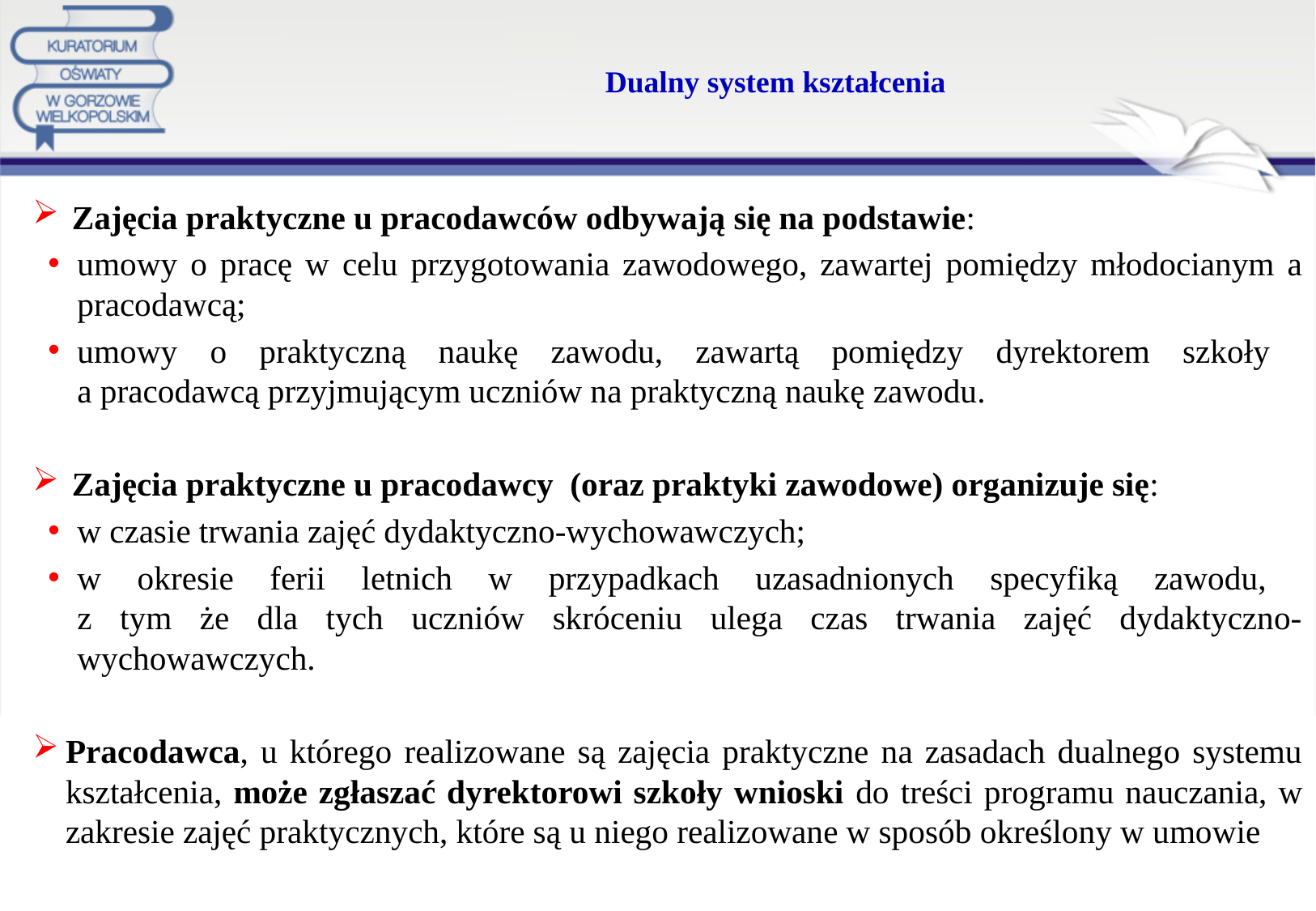

# Dualny system kształcenia
  Zajęcia praktyczne u pracodawców odbywają się na podstawie:
umowy o pracę w celu przygotowania zawodowego, zawartej pomiędzy młodocianym a pracodawcą;
umowy o praktyczną naukę zawodu, zawartą pomiędzy dyrektorem szkoły
a pracodawcą przyjmującym uczniów na praktyczną naukę zawodu.

  Zajęcia praktyczne u pracodawcy  (oraz praktyki zawodowe) organizuje się:
w czasie trwania zajęć dydaktyczno-wychowawczych;
w okresie ferii letnich w przypadkach uzasadnionych specyfiką zawodu,
z tym że dla tych uczniów skróceniu ulega czas trwania zajęć dydaktyczno-wychowawczych.

Pracodawca, u którego realizowane są zajęcia praktyczne na zasadach dualnego systemu kształcenia, może zgłaszać dyrektorowi szkoły wnioski do treści programu nauczania, w zakresie zajęć praktycznych, które są u niego realizowane w sposób określony w umowie